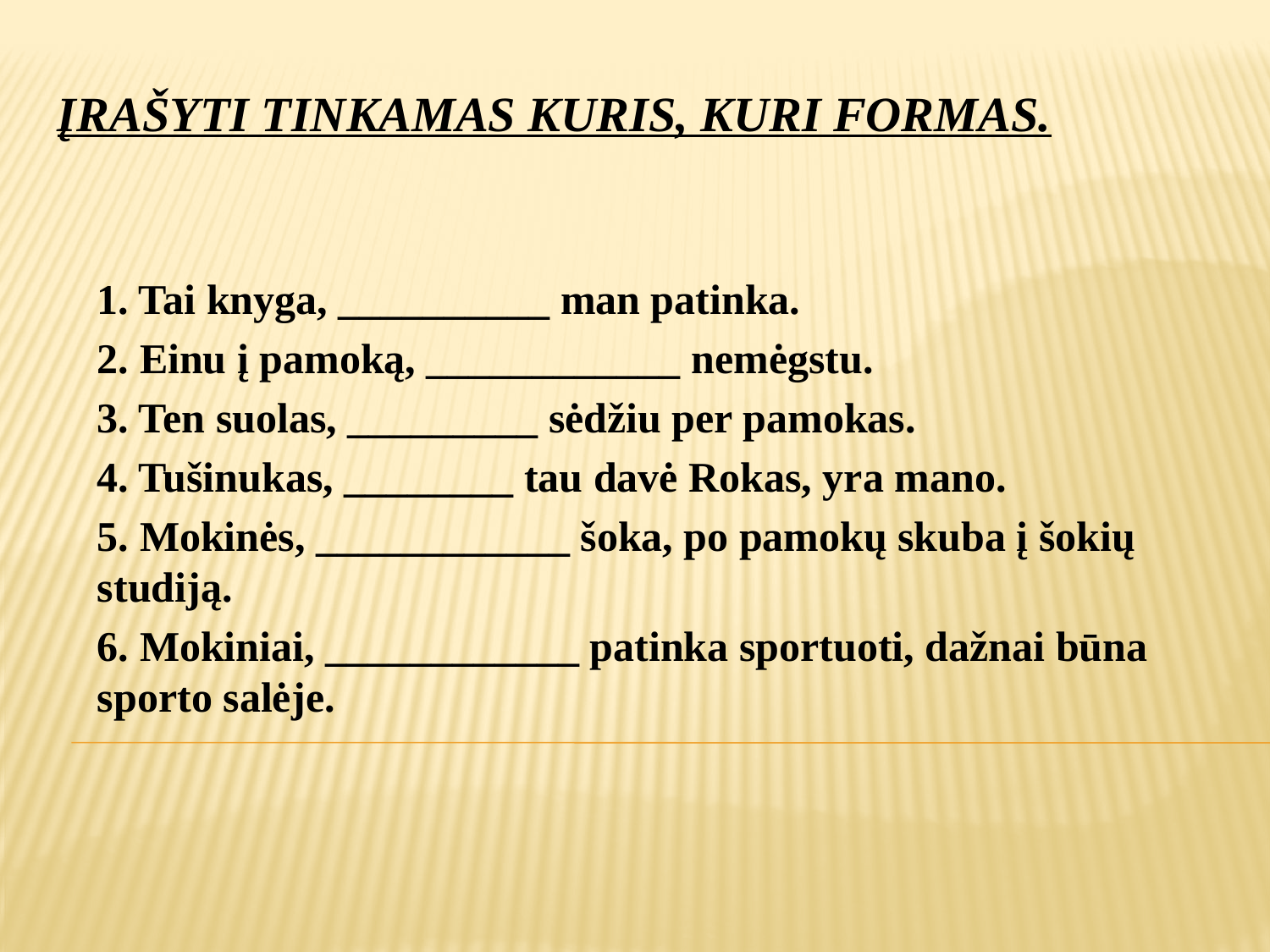

# Įrašyti tinkamas kuris, kuri formas.
1. Tai knyga, __________ man patinka.
2. Einu į pamoką, ____________ nemėgstu.
3. Ten suolas, _________ sėdžiu per pamokas.
4. Tušinukas, ________ tau davė Rokas, yra mano.
5. Mokinės, ____________ šoka, po pamokų skuba į šokių studiją.
6. Mokiniai, ____________ patinka sportuoti, dažnai būna sporto salėje.